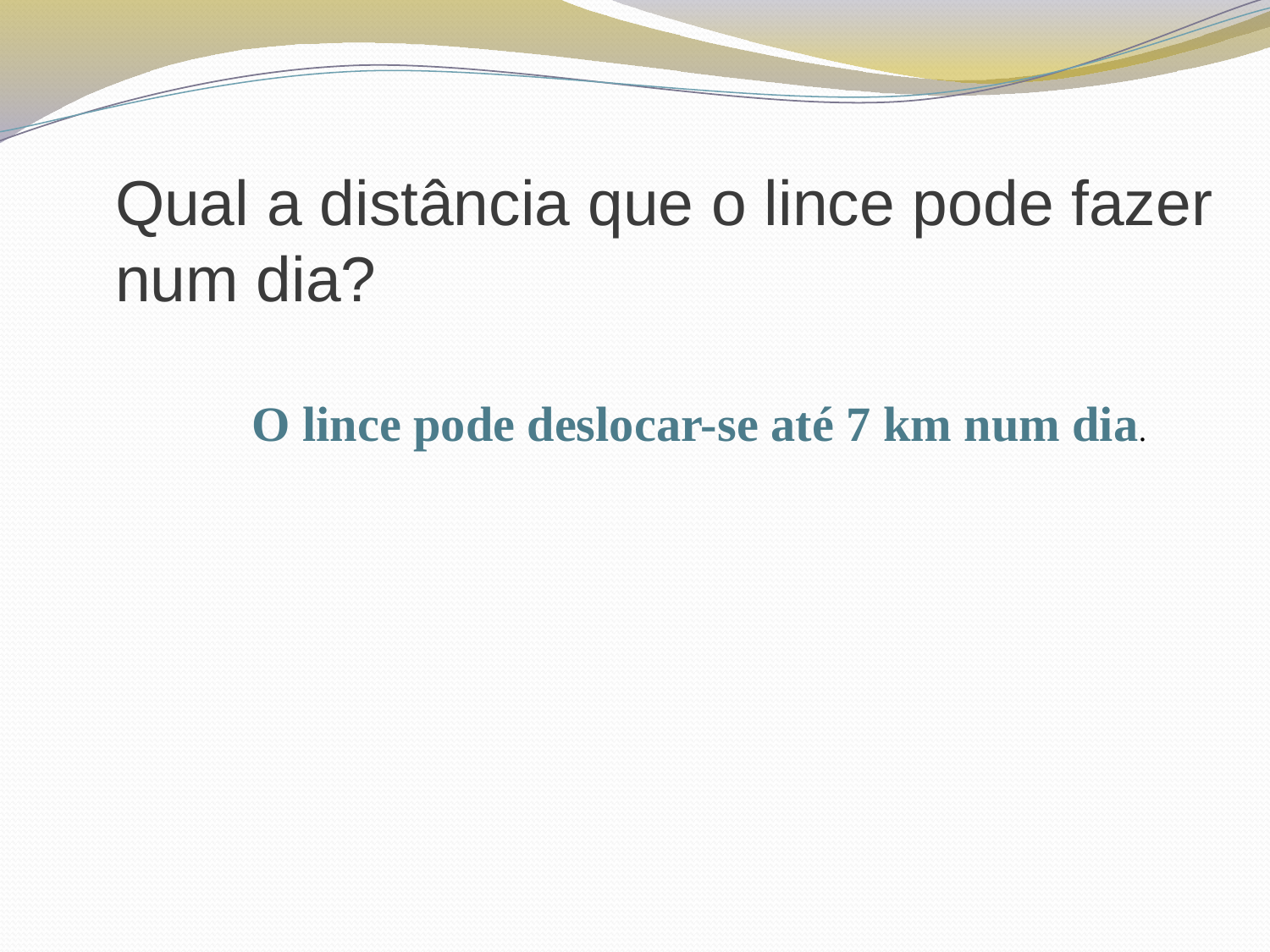

# Qual a distância que o lince pode fazer num dia?
O lince pode deslocar-se até 7 km num dia.